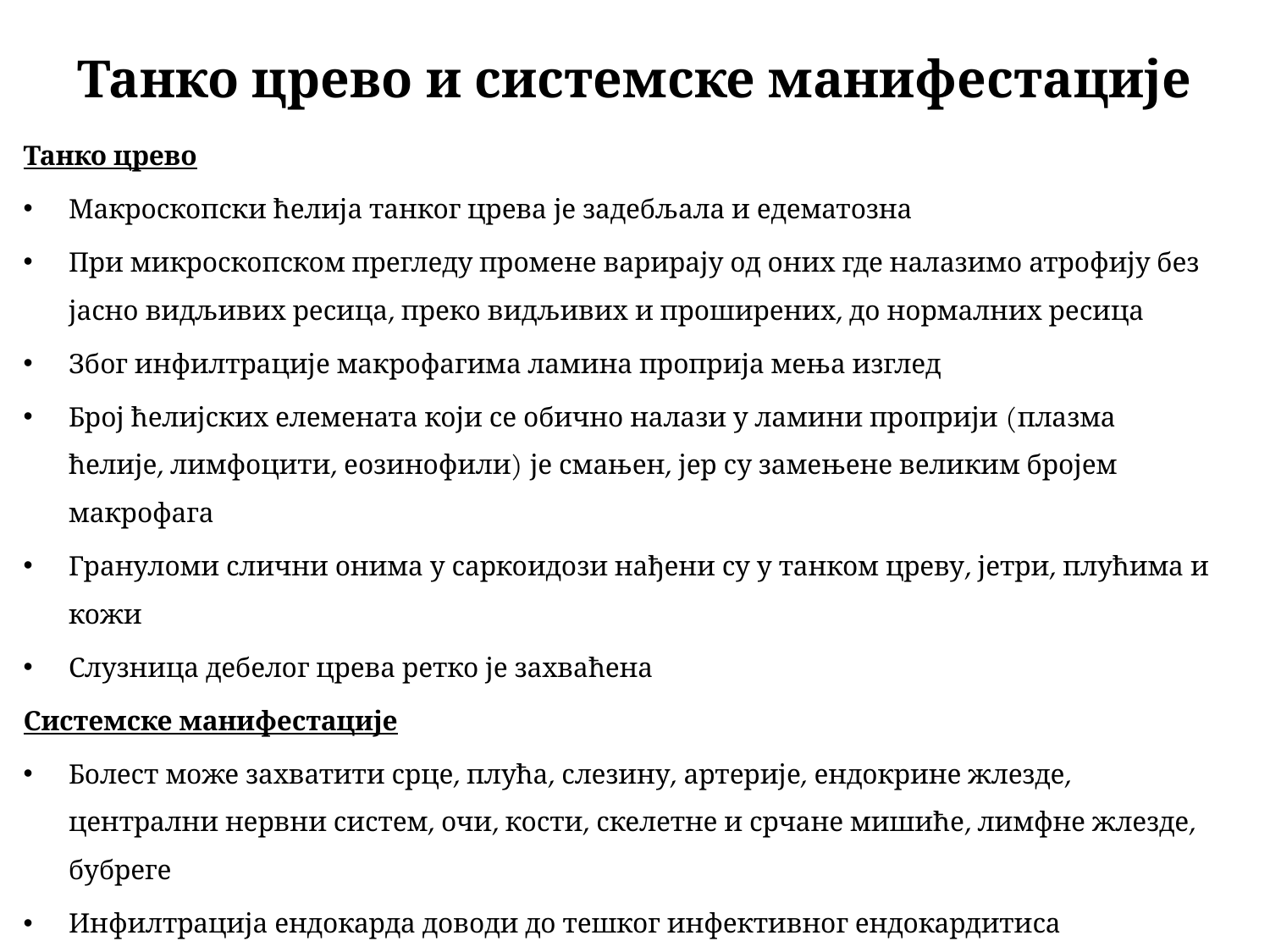

# Танко црево и системске манифестације
Танко црево
Макроскопски ћелија танког црева је задебљала и едематозна
При микроскопском прегледу промене варирају од оних где налазимо атрофију без јасно видљивих ресица, преко видљивих и проширених, до нормалних ресица
Због инфилтрације макрофагима ламина проприја мења изглед
Број ћелијских елемената који се обично налази у ламини проприји (плазма ћелије, лимфоцити, еозинофили) је смањен, јер су замењене великим бројем макрофага
Грануломи слични онима у саркоидози нађени су у танком цреву, јетри, плућима и кожи
Слузница дебелог црева ретко је захваћена
Системске манифестације
Болест може захватити срце, плућа, слезину, артерије, ендокрине жлезде, централни нервни систем, очи, кости, скелетне и срчане мишиће, лимфне жлезде, бубреге
Инфилтрација ендокарда доводи до тешког инфективног ендокардитиса